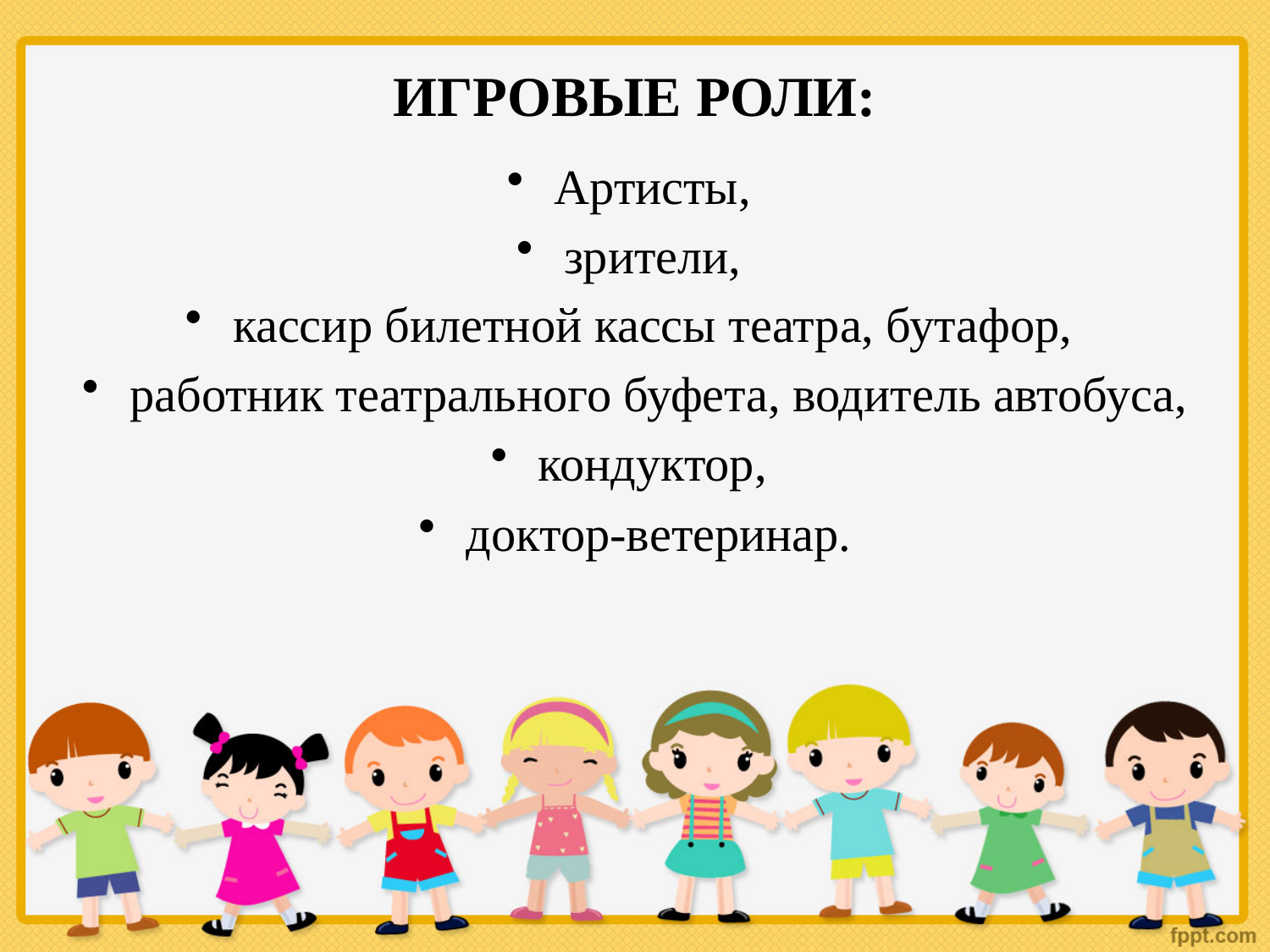

# ИГРОВЫЕ РОЛИ:
Артисты,
зрители,
кассир билетной кассы театра, бутафор,
работник театрального буфета, водитель автобуса,
кондуктор,
доктор-ветеринар.